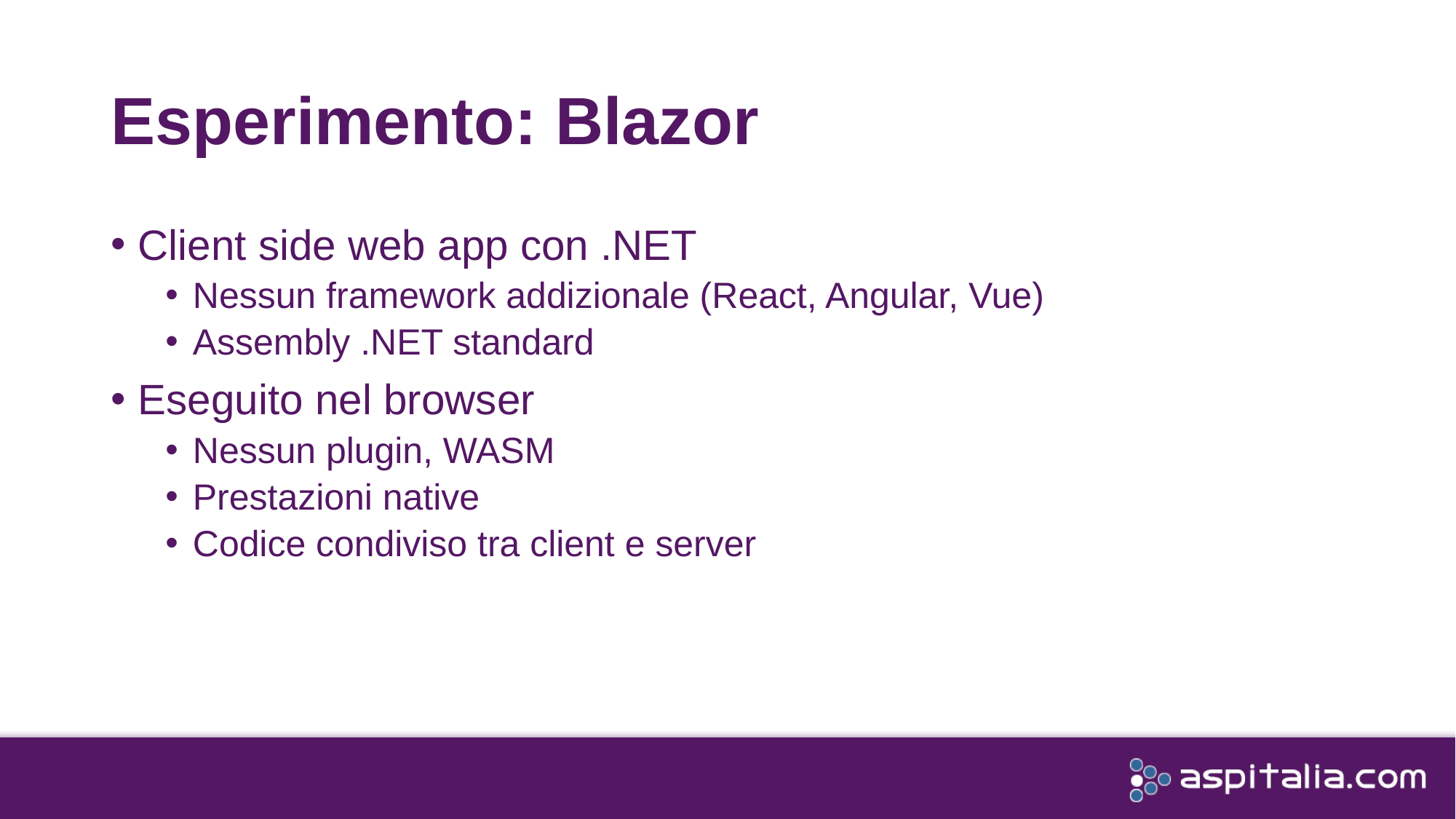

# Esperimento: Blazor
Client side web app con .NET
Nessun framework addizionale (React, Angular, Vue)
Assembly .NET standard
Eseguito nel browser
Nessun plugin, WASM
Prestazioni native
Codice condiviso tra client e server